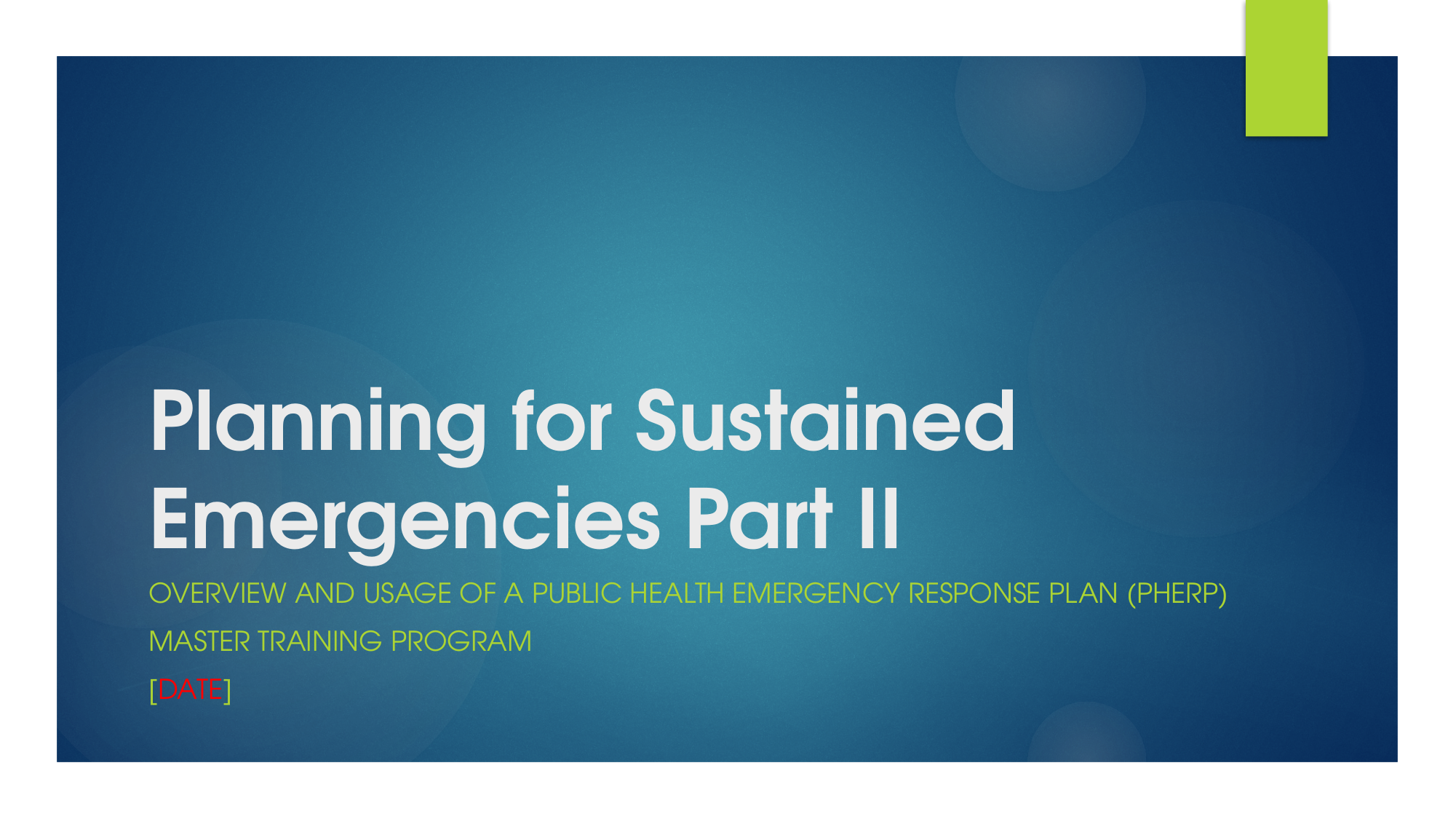

# Planning for Sustained Emergencies Part II
Overview and usage of a public health emergency Response plan (PHERP)
Master training program
[date]